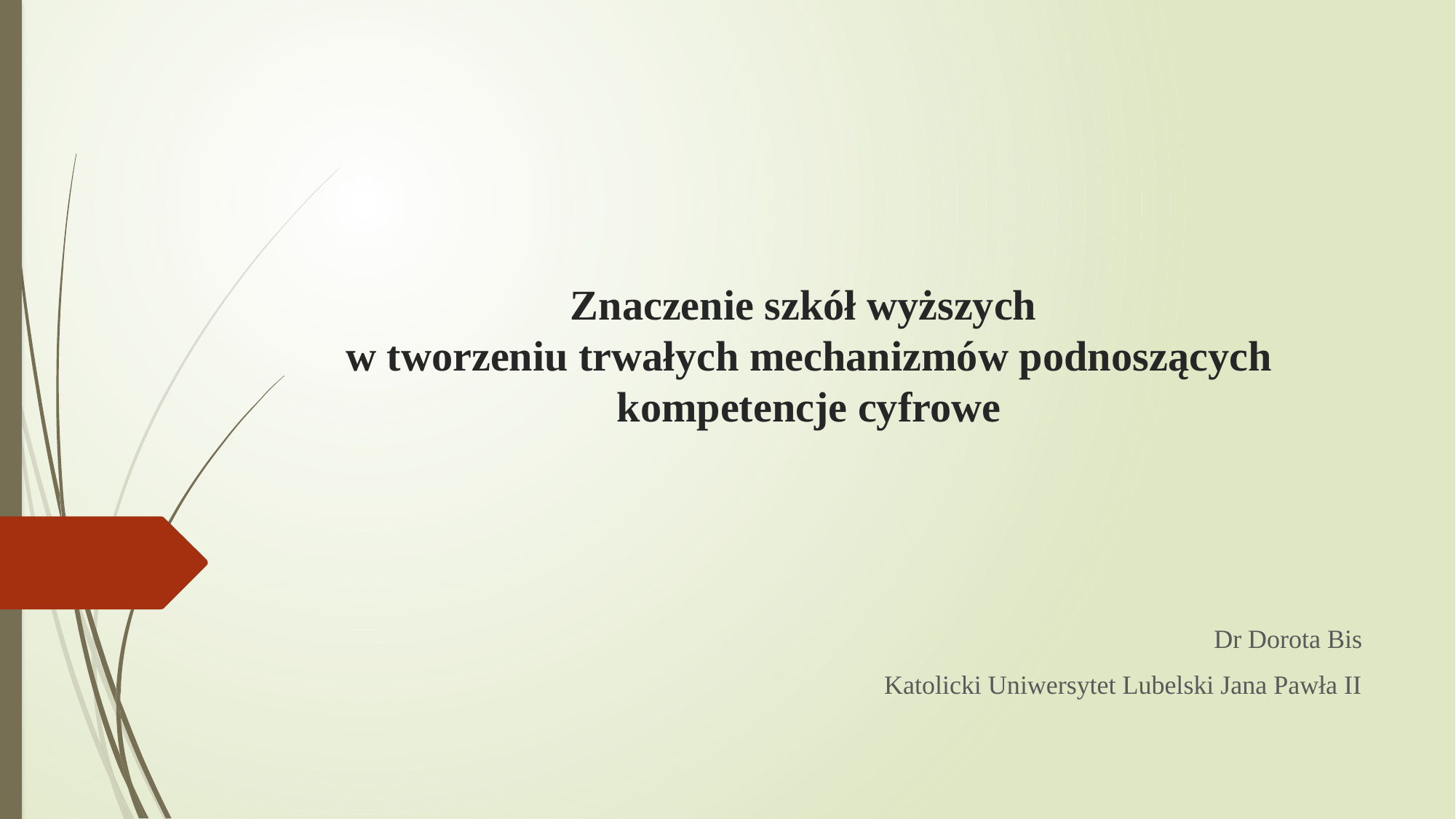

# Znaczenie szkół wyższych w tworzeniu trwałych mechanizmów podnoszących kompetencje cyfrowe

Dr Dorota Bis
Katolicki Uniwersytet Lubelski Jana Pawła II